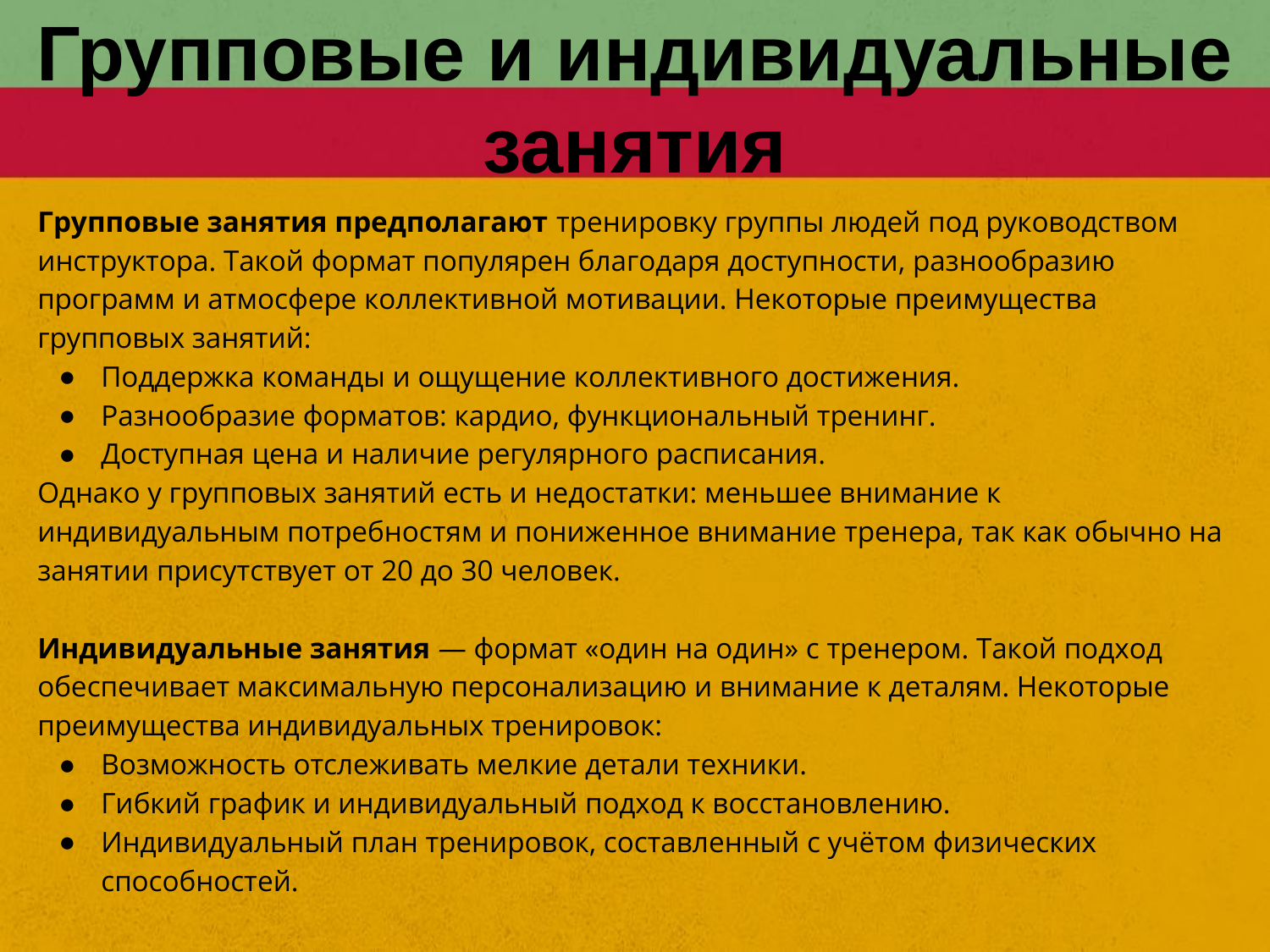

# Групповые и индивидуальные занятия
Групповые занятия предполагают тренировку группы людей под руководством инструктора. Такой формат популярен благодаря доступности, разнообразию программ и атмосфере коллективной мотивации. Некоторые преимущества групповых занятий:
Поддержка команды и ощущение коллективного достижения.
Разнообразие форматов: кардио, функциональный тренинг.
Доступная цена и наличие регулярного расписания.
Однако у групповых занятий есть и недостатки: меньшее внимание к индивидуальным потребностям и пониженное внимание тренера, так как обычно на занятии присутствует от 20 до 30 человек.

Индивидуальные занятия — формат «один на один» с тренером. Такой подход обеспечивает максимальную персонализацию и внимание к деталям. Некоторые преимущества индивидуальных тренировок:
Возможность отслеживать мелкие детали техники.
Гибкий график и индивидуальный подход к восстановлению.
Индивидуальный план тренировок, составленный с учётом физических способностей.